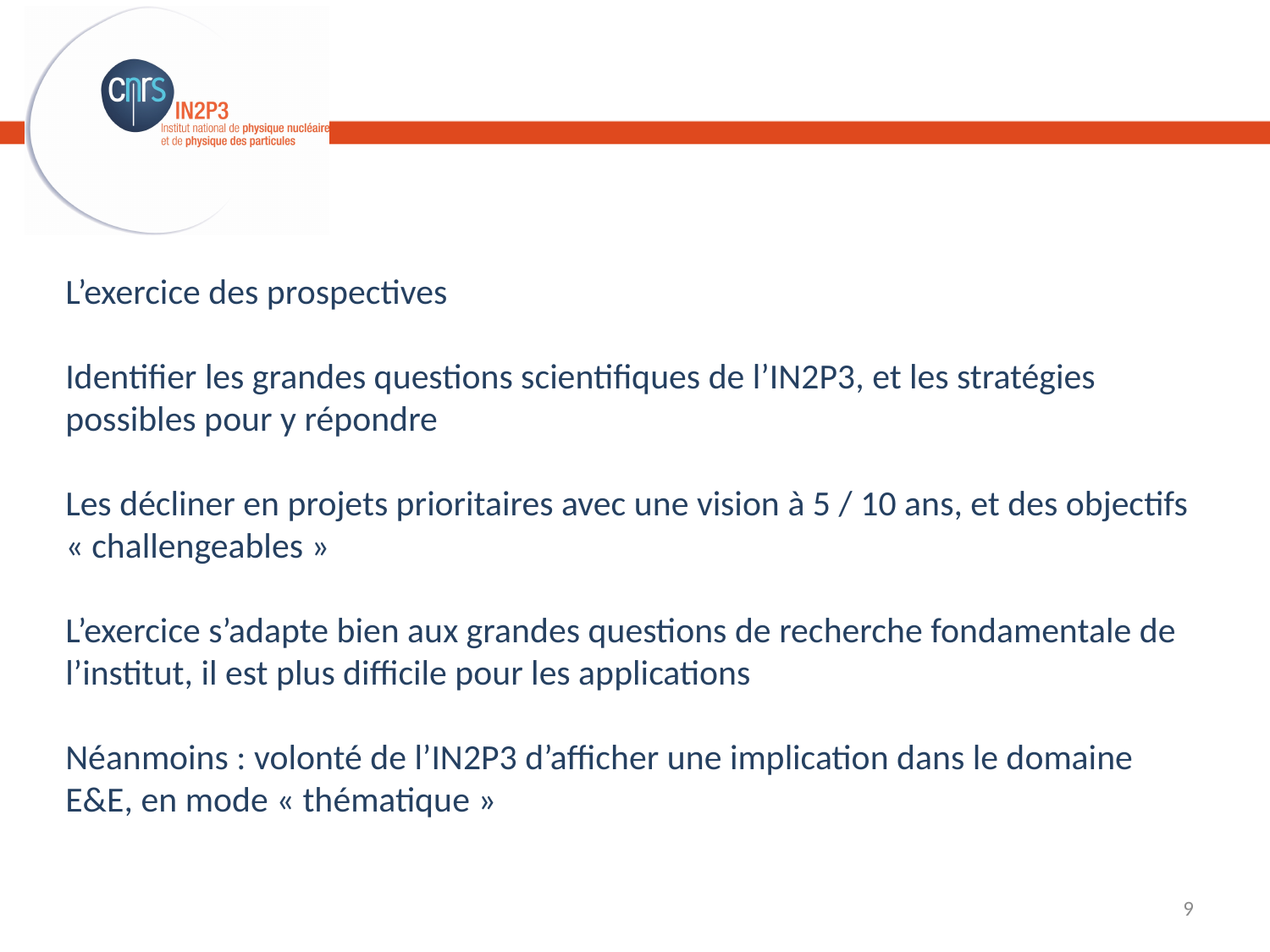

L’exercice des prospectives

Identifier les grandes questions scientifiques de l’IN2P3, et les stratégies possibles pour y répondre

Les décliner en projets prioritaires avec une vision à 5 / 10 ans, et des objectifs « challengeables »

L’exercice s’adapte bien aux grandes questions de recherche fondamentale de l’institut, il est plus difficile pour les applications

Néanmoins : volonté de l’IN2P3 d’afficher une implication dans le domaine E&E, en mode « thématique »
9